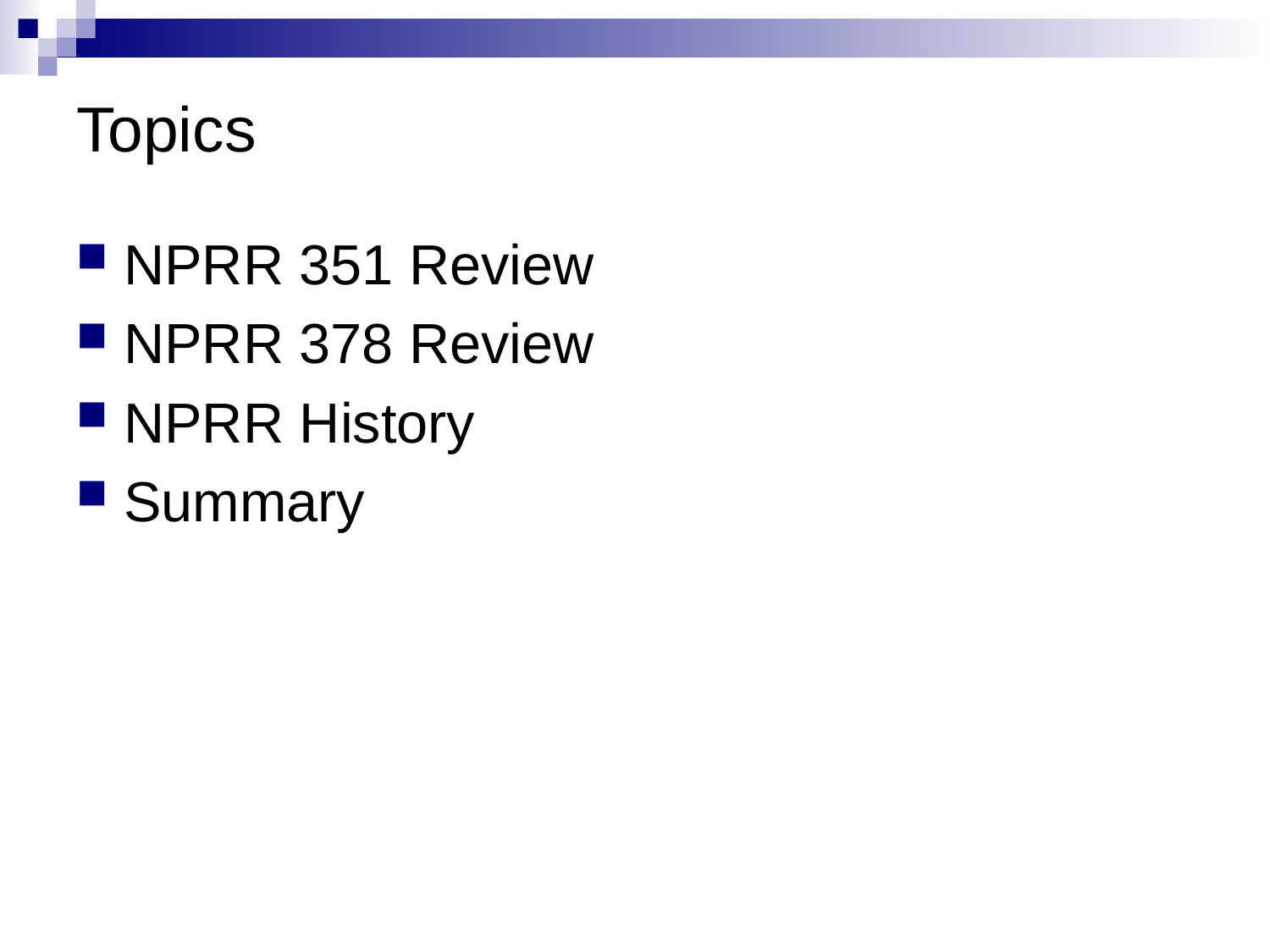

# Topics
NPRR 351 Review
NPRR 378 Review
NPRR History
Summary